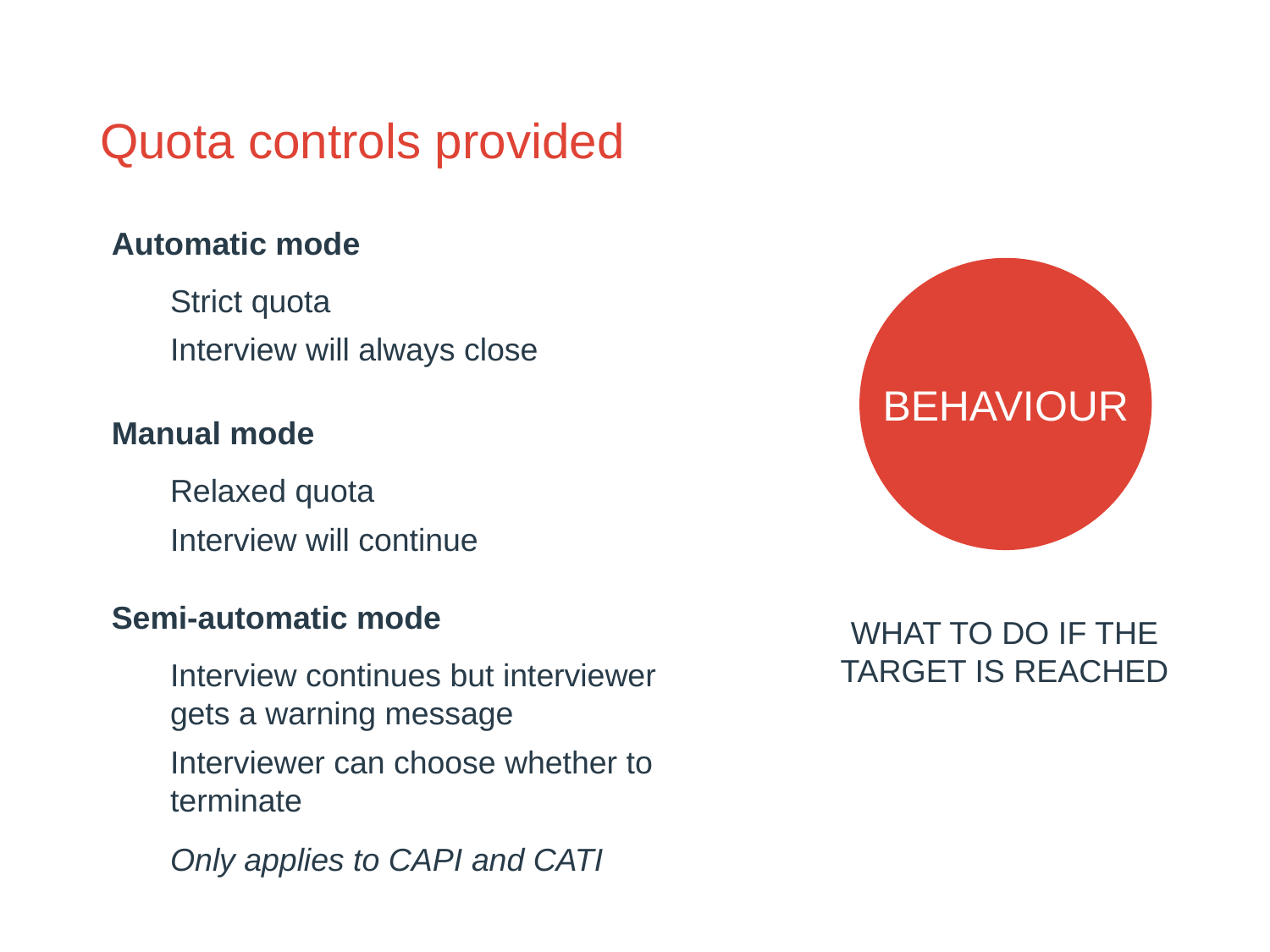

# Quota controls provided
Automatic mode
BEHAVIOUR
Strict quota
Interview will always close
Manual mode
Relaxed quota
Interview will continue
Semi-automatic mode
WHAT TO DO IF THE TARGET IS REACHED
Interview continues but interviewer gets a warning message
Interviewer can choose whether to terminate
Only applies to capi and cati